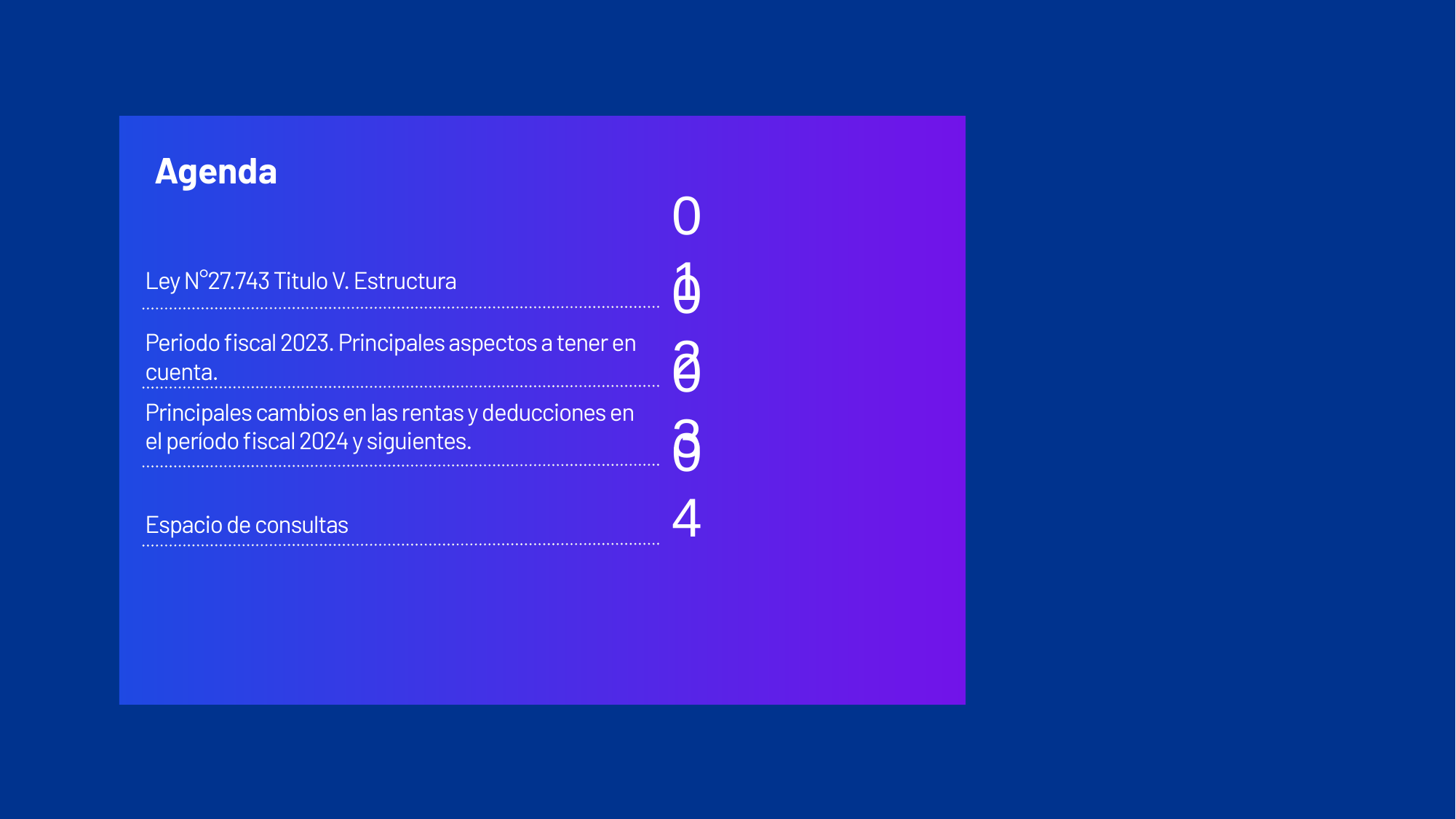

Agenda
01
Ley N°27.743 Titulo V. Estructura
02
Periodo fiscal 2023. Principales aspectos a tener en cuenta.
Principales cambios en las rentas y deducciones en el período fiscal 2024 y siguientes.
03
04
Espacio de consultas